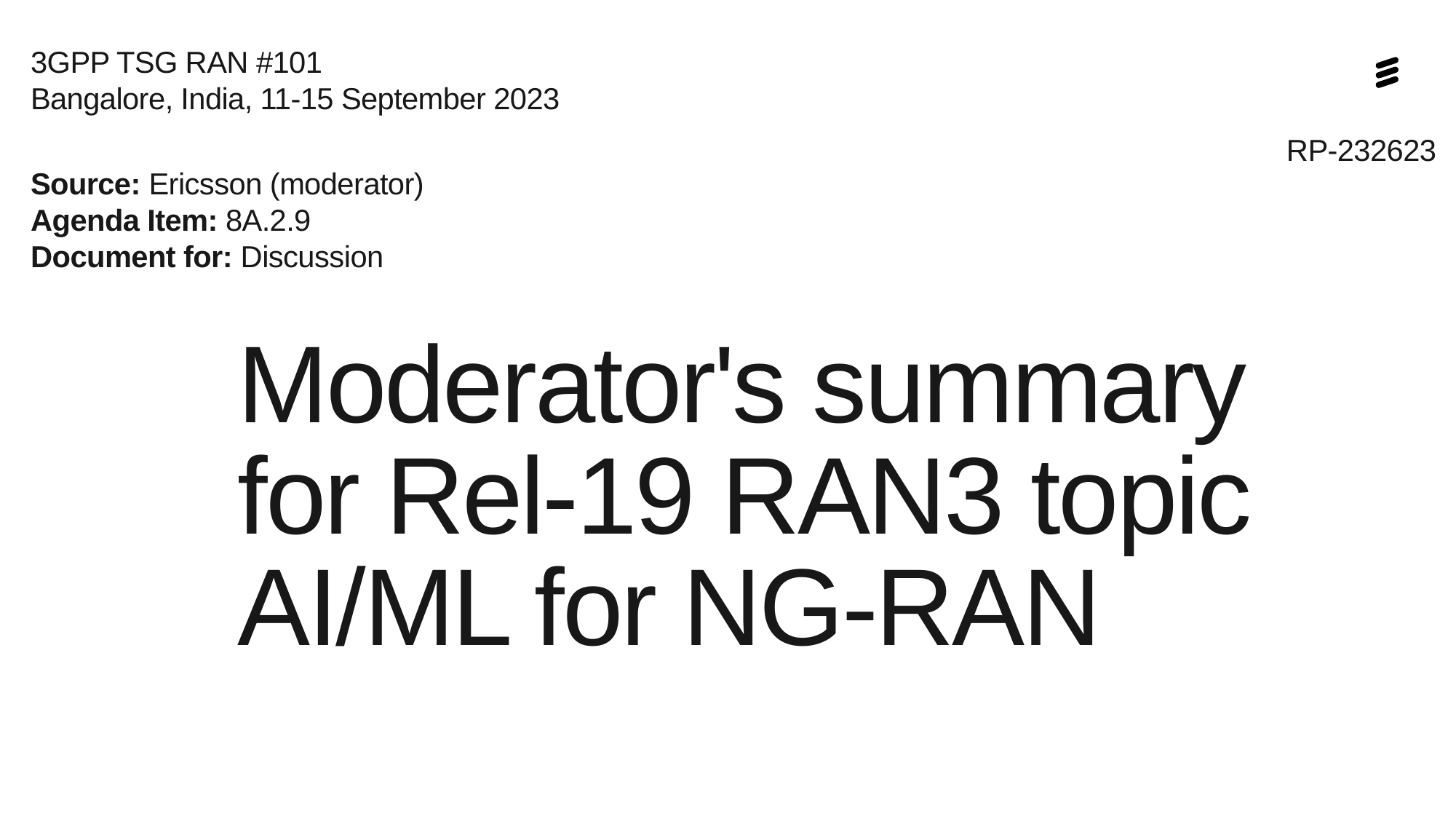

3GPP TSG RAN #101
Bangalore, India, 11-15 September 2023
Source: Ericsson (moderator)
Agenda Item: 8A.2.9
Document for: Discussion
RP-232623
# Moderator's summary for Rel-19 RAN3 topic AI/ML for NG-RAN